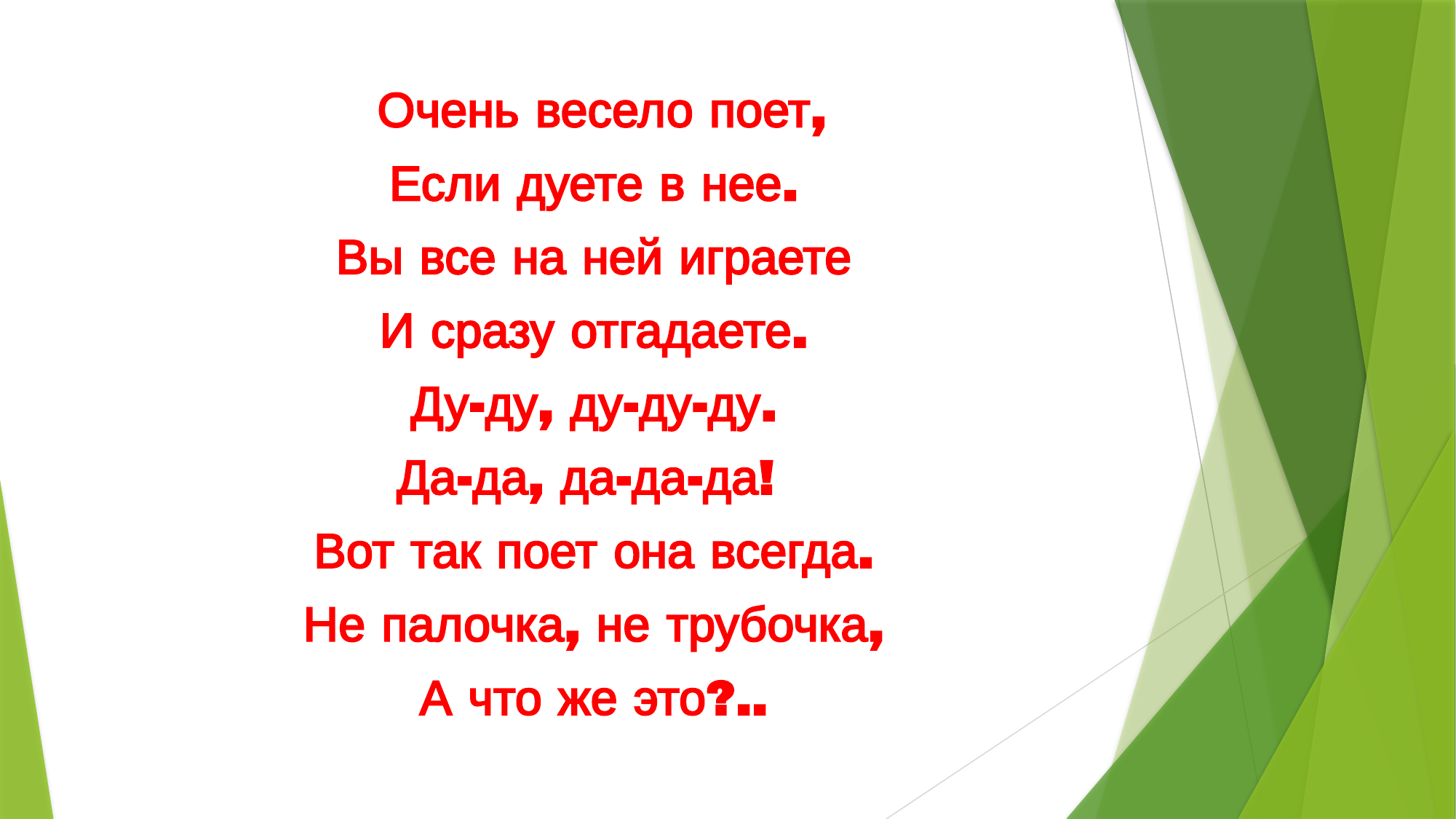

#
 Очень весело поет,
Если дуете в нее.
Вы все на ней играете
И сразу отгадаете.
Ду-ду, ду-ду-ду.
Да-да, да-да-да!
Вот так поет она всегда.
Не палочка, не трубочка,
А что же это?..